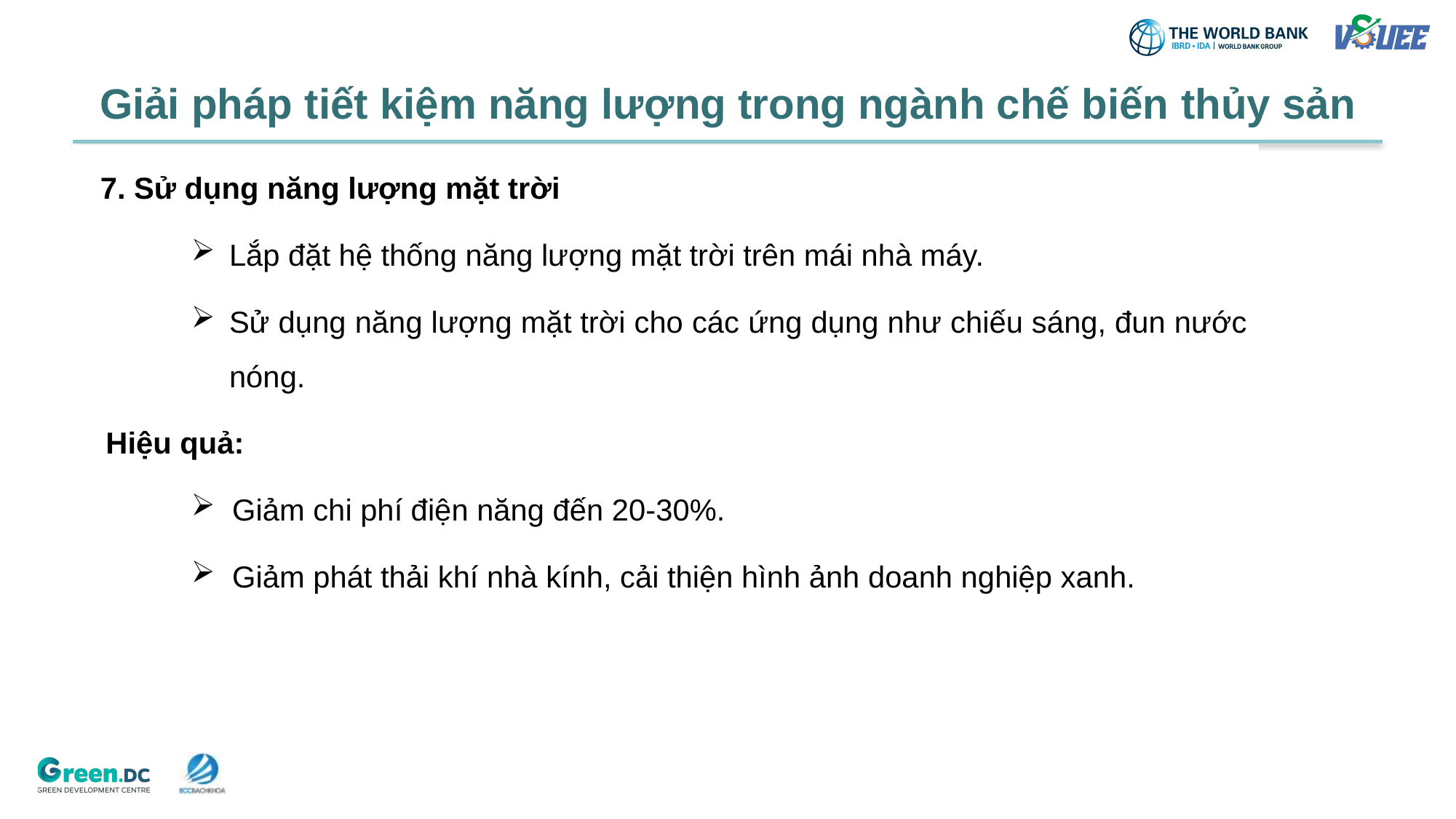

Giải pháp tiết kiệm năng lượng trong ngành chế biến thủy sản
7. Sử dụng năng lượng mặt trời
Lắp đặt hệ thống năng lượng mặt trời trên mái nhà máy.
Sử dụng năng lượng mặt trời cho các ứng dụng như chiếu sáng, đun nước nóng.
Hiệu quả:
Giảm chi phí điện năng đến 20-30%.
Giảm phát thải khí nhà kính, cải thiện hình ảnh doanh nghiệp xanh.